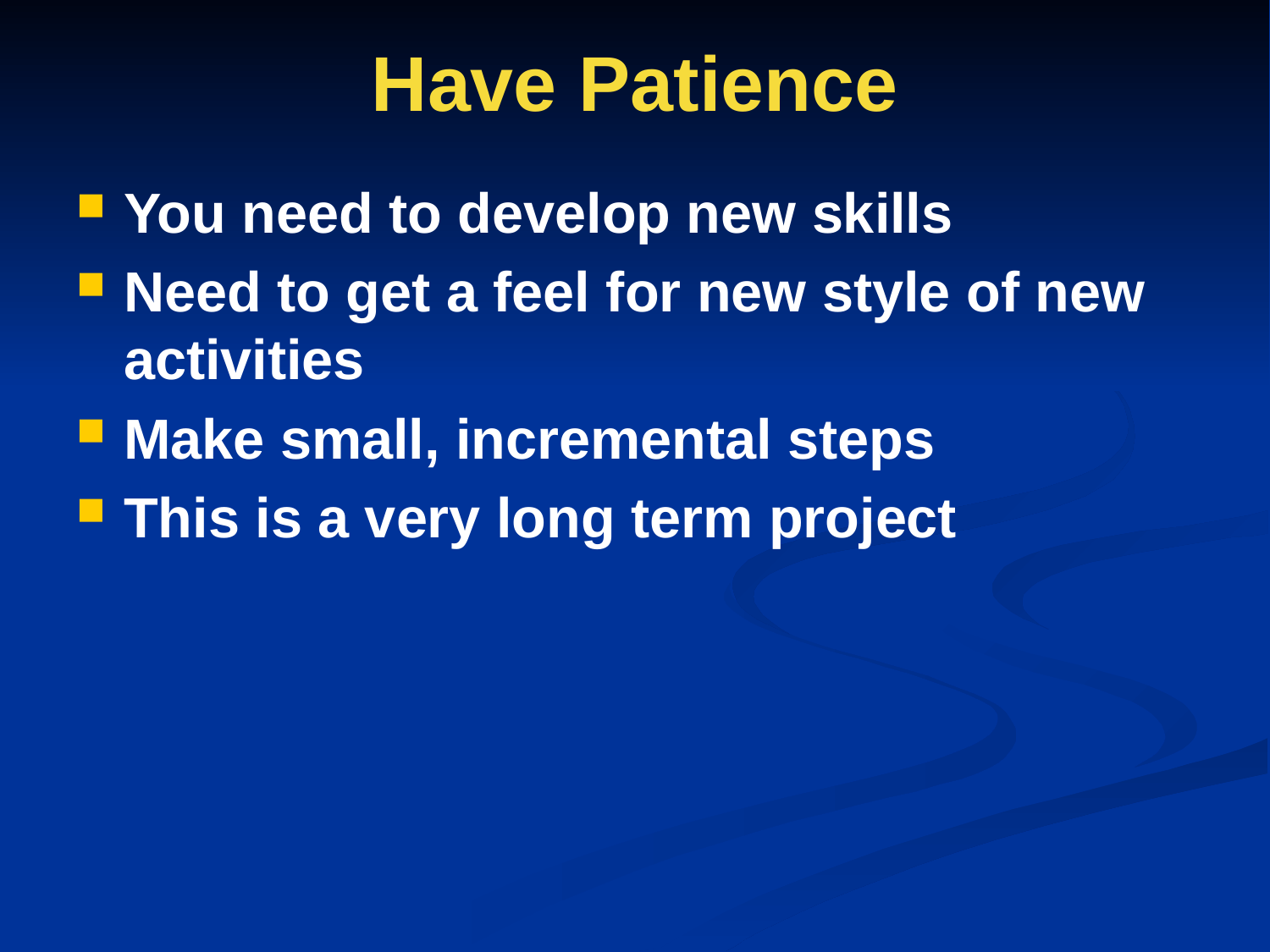

# Have Patience
You need to develop new skills
Need to get a feel for new style of new activities
Make small, incremental steps
This is a very long term project